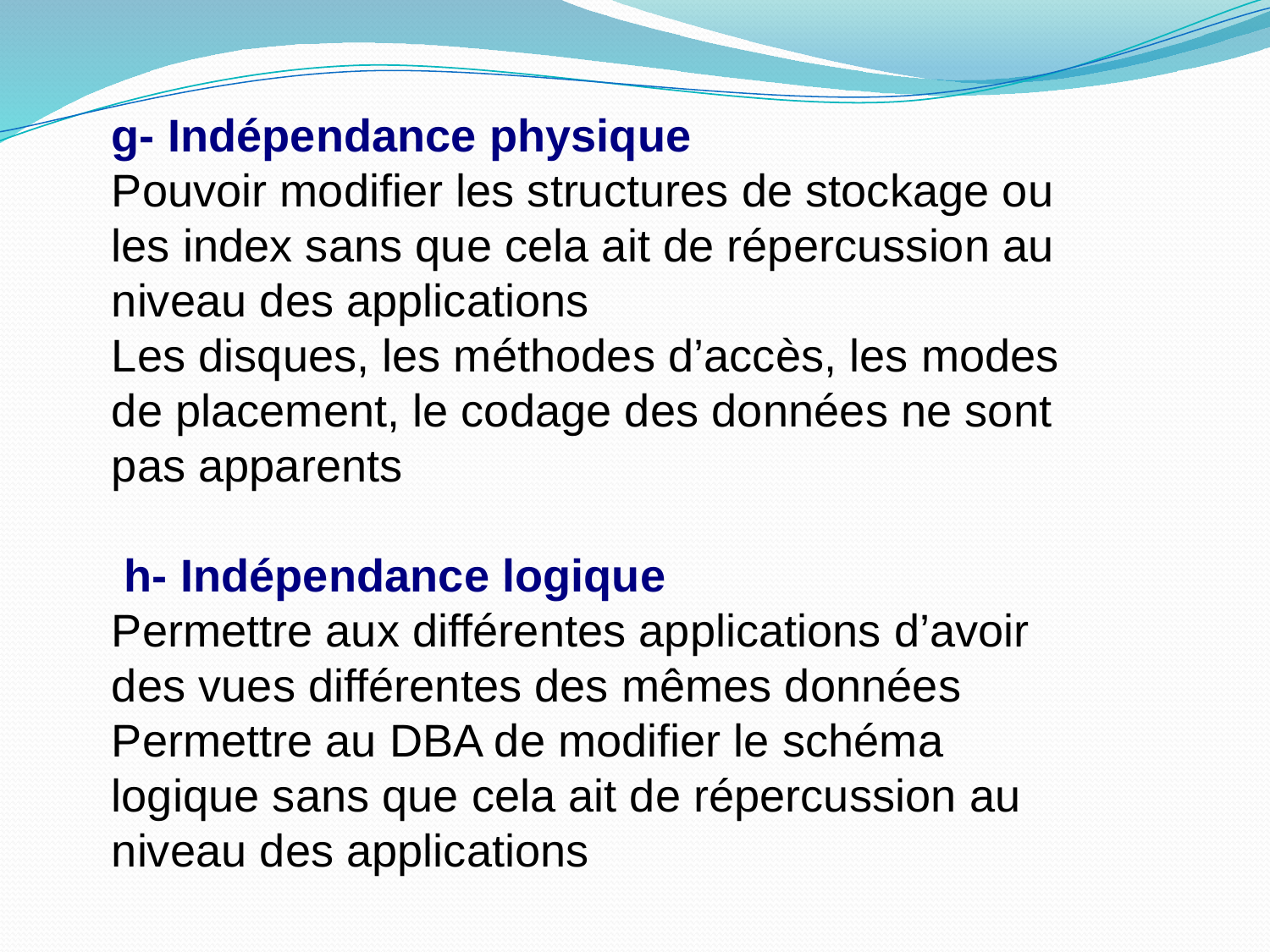

g- Indépendance physique
Pouvoir modifier les structures de stockage ou les index sans que cela ait de répercussion au niveau des applications
Les disques, les méthodes d’accès, les modes de placement, le codage des données ne sont pas apparents

 h- Indépendance logique
Permettre aux différentes applications d’avoir des vues différentes des mêmes données
Permettre au DBA de modifier le schéma logique sans que cela ait de répercussion au niveau des applications